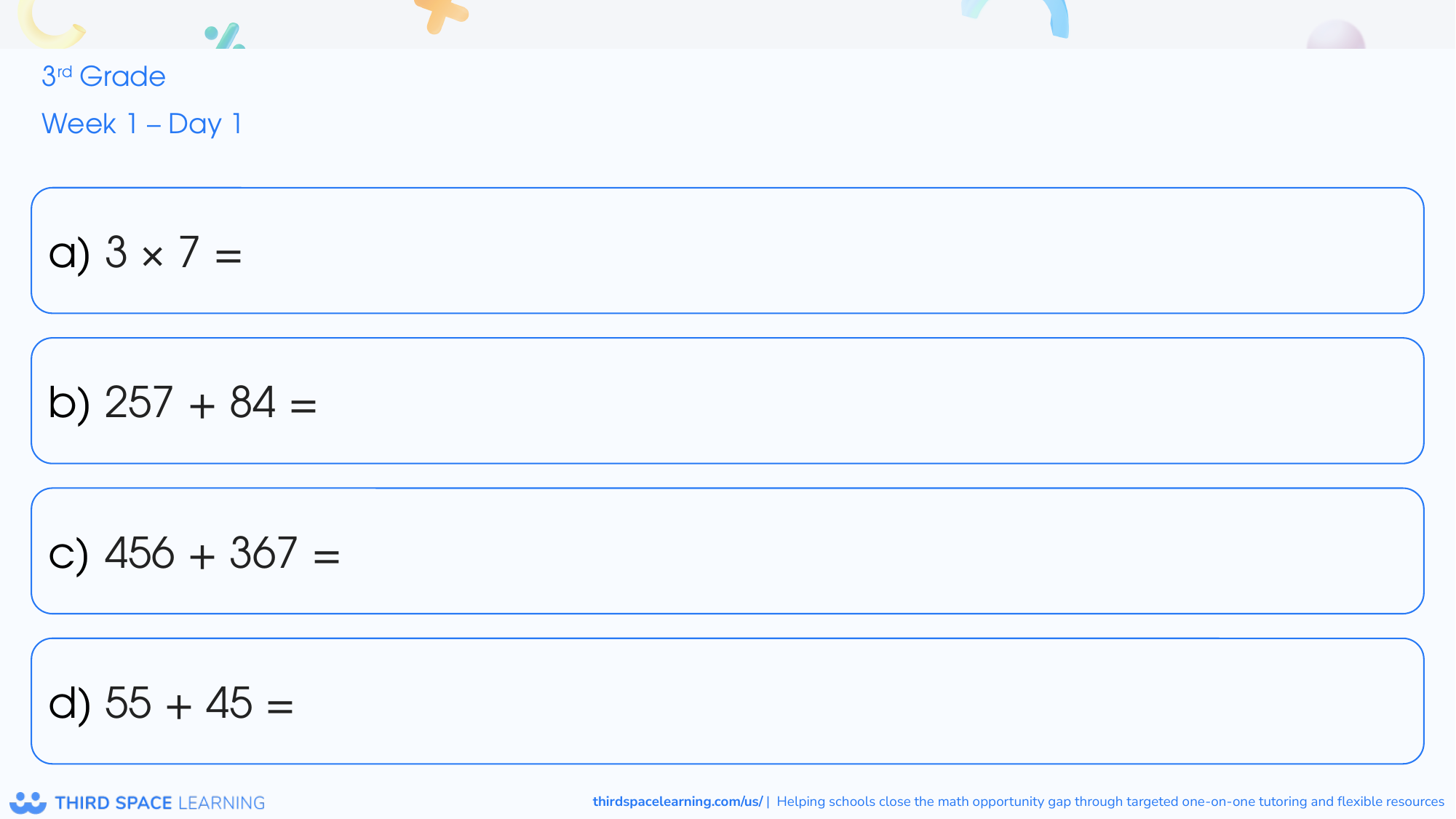

3rd Grade
Week 1 – Day 1
3 × 7 =
257 + 84 =
456 + 367 =
55 + 45 =